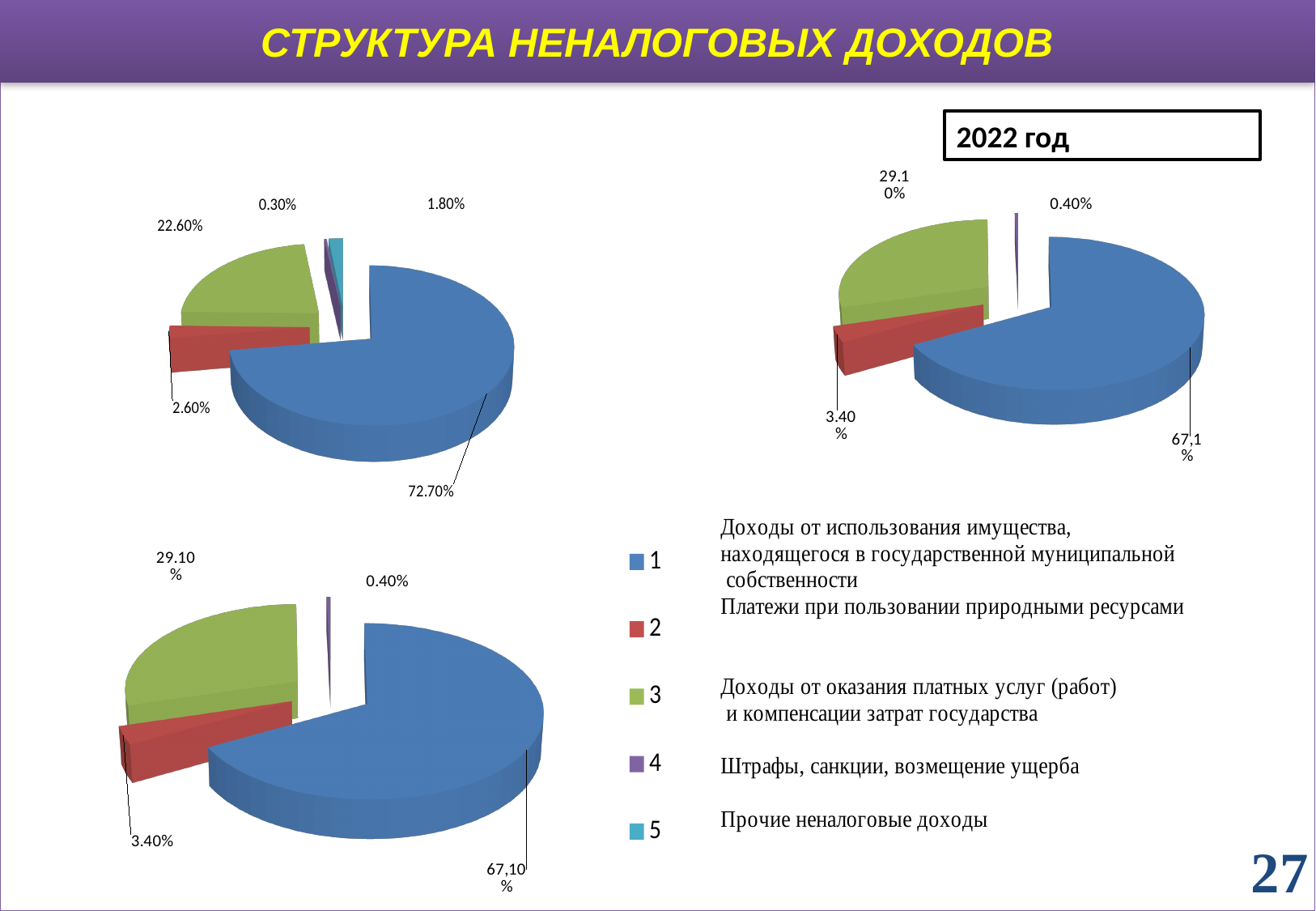

# СТРУКТУРА НЕНАЛОГОВЫХ ДОХОДОВ

[unsupported chart]

2022 год

[unsupported chart]

[unsupported chart]

[unsupported chart]

[unsupported chart]

 27